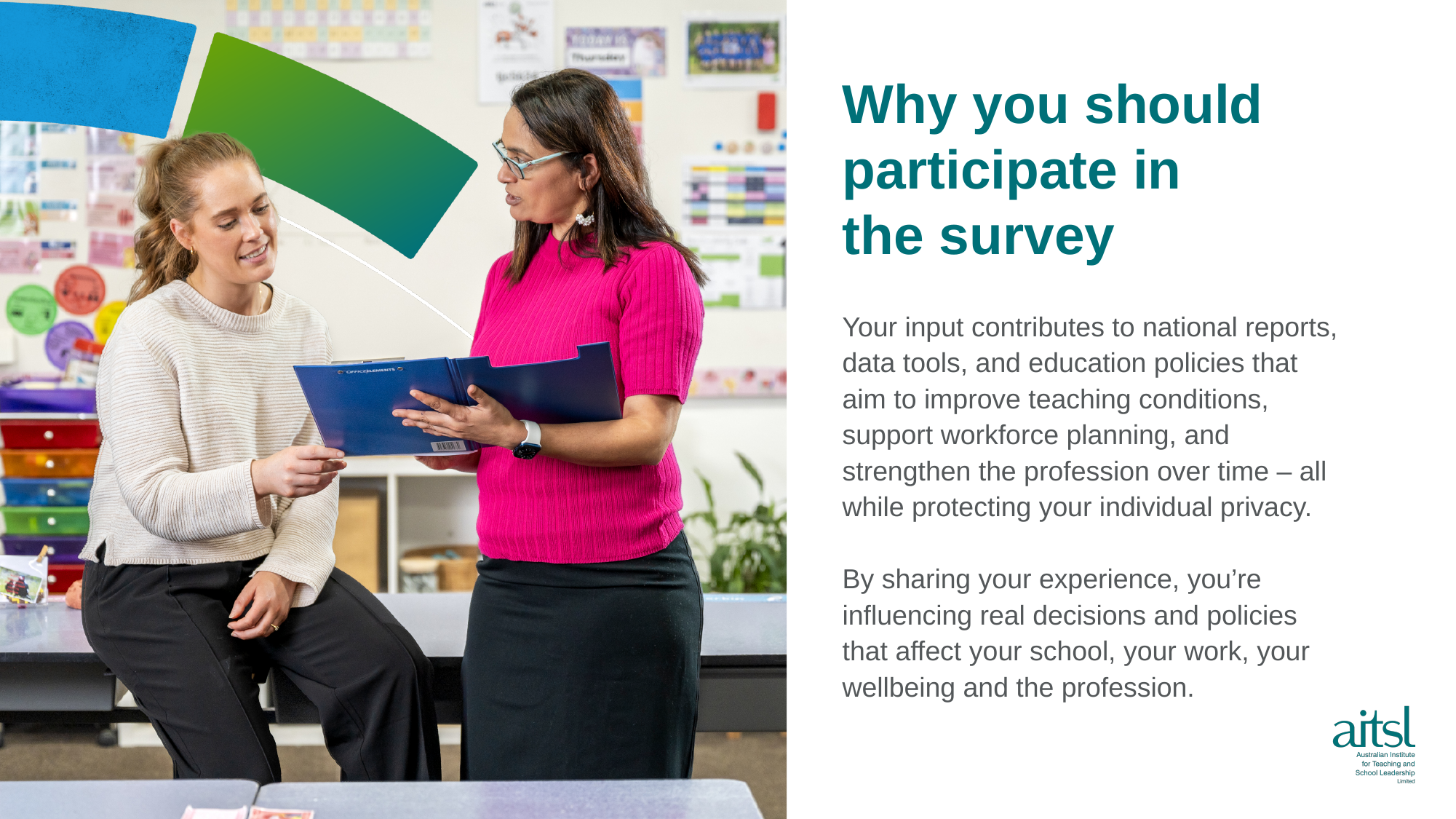

Why you should participate in the survey
Your input contributes to national reports, data tools, and education policies that aim to improve teaching conditions, support workforce planning, and strengthen the profession over time – all while protecting your individual privacy.
By sharing your experience, you’re influencing real decisions and policies that affect your school, your work, your wellbeing and the profession.